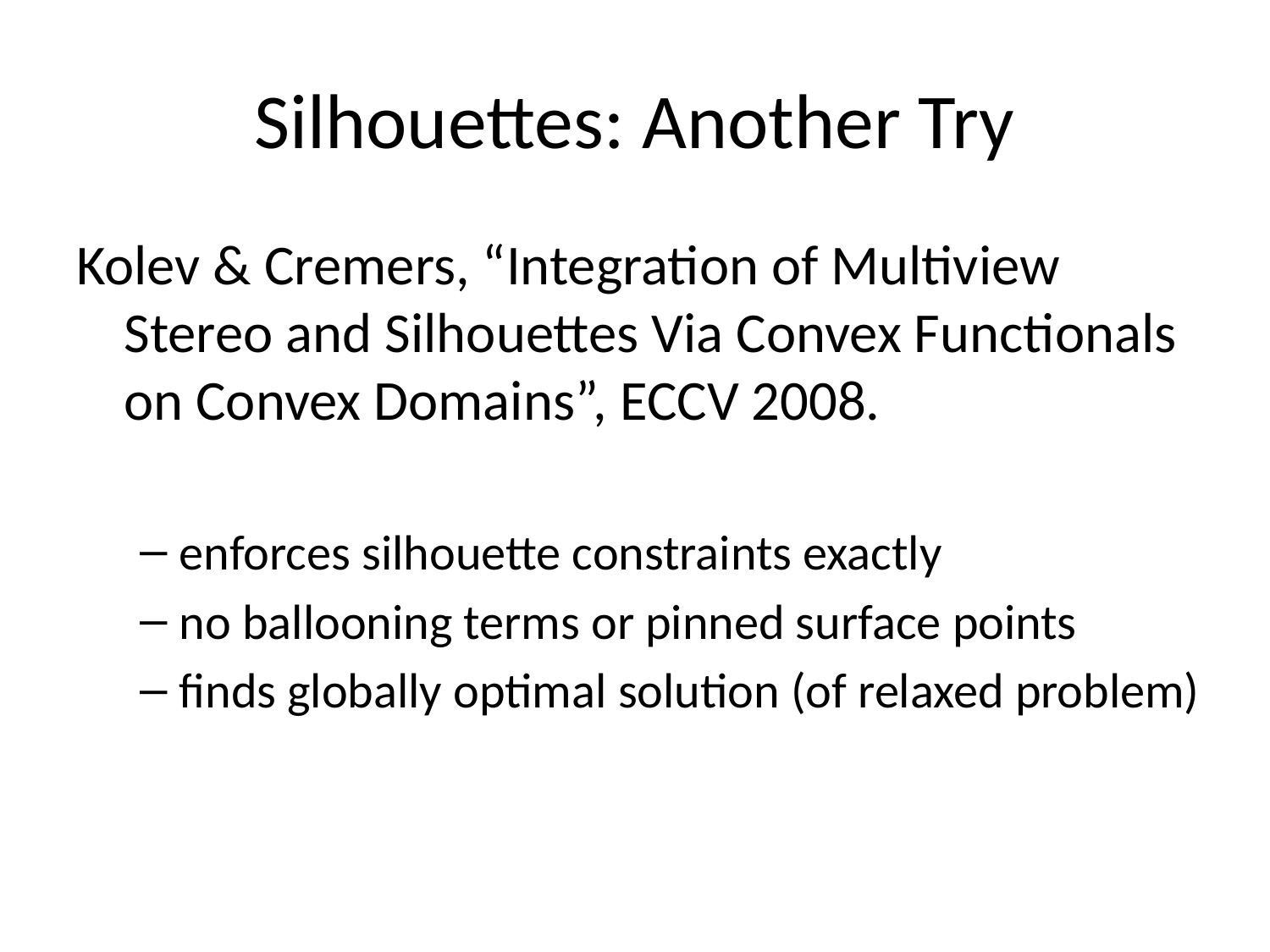

# Silhouettes: Another Try
Kolev & Cremers, “Integration of Multiview Stereo and Silhouettes Via Convex Functionals on Convex Domains”, ECCV 2008.

enforces silhouette constraints exactly
no ballooning terms or pinned surface points
finds globally optimal solution (of relaxed problem)